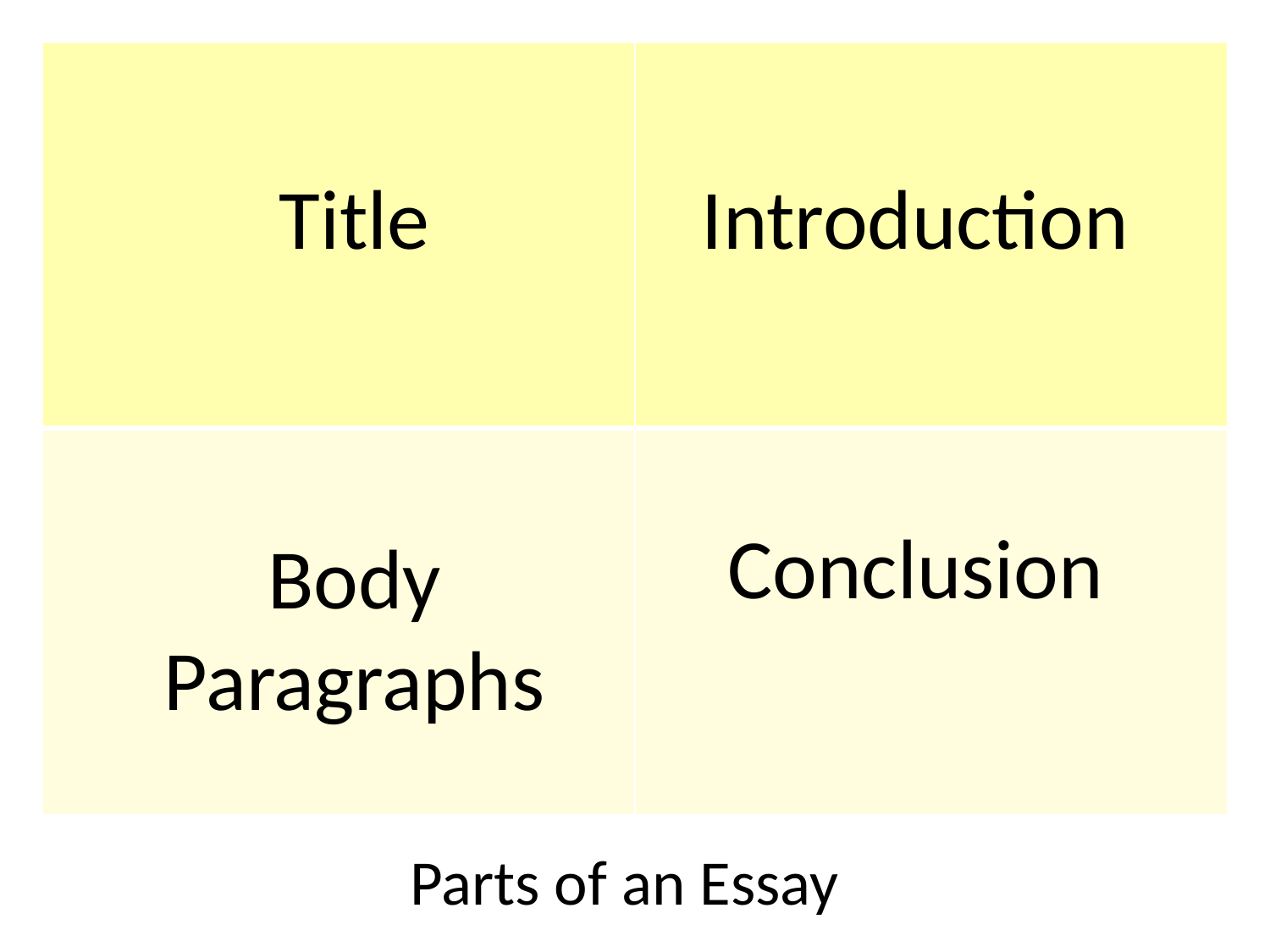

|  |  |
| --- | --- |
|  |  |
Title
Introduction
Conclusion
Body Paragraphs
Parts of an Essay